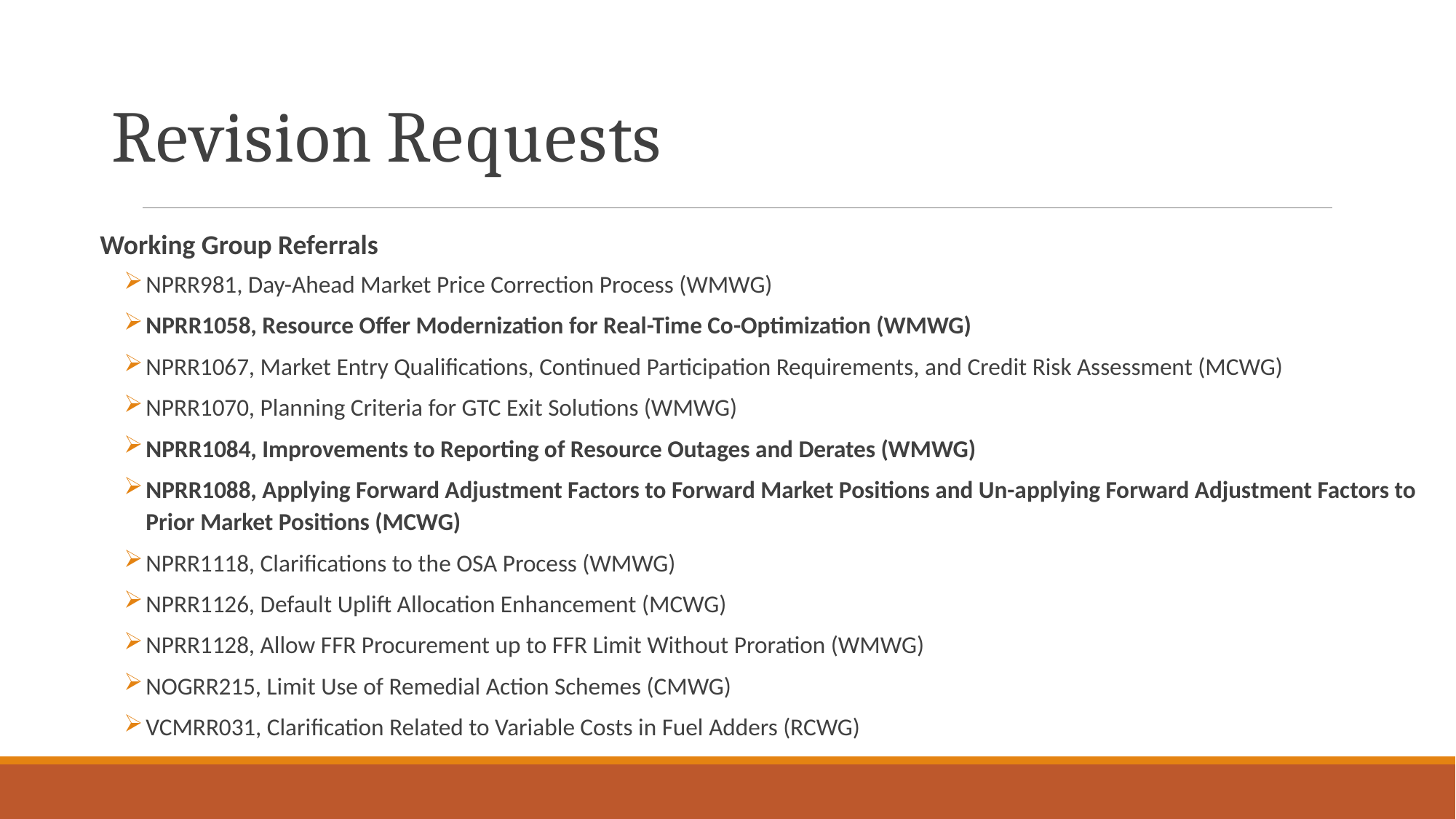

# Revision Requests
Working Group Referrals
NPRR981, Day-Ahead Market Price Correction Process (WMWG)
NPRR1058, Resource Offer Modernization for Real-Time Co-Optimization (WMWG)
NPRR1067, Market Entry Qualifications, Continued Participation Requirements, and Credit Risk Assessment (MCWG)
NPRR1070, Planning Criteria for GTC Exit Solutions (WMWG)
NPRR1084, Improvements to Reporting of Resource Outages and Derates (WMWG)
NPRR1088, Applying Forward Adjustment Factors to Forward Market Positions and Un-applying Forward Adjustment Factors to Prior Market Positions (MCWG)
NPRR1118, Clarifications to the OSA Process (WMWG)
NPRR1126, Default Uplift Allocation Enhancement (MCWG)
NPRR1128, Allow FFR Procurement up to FFR Limit Without Proration (WMWG)
NOGRR215, Limit Use of Remedial Action Schemes (CMWG)
VCMRR031, Clarification Related to Variable Costs in Fuel Adders (RCWG)